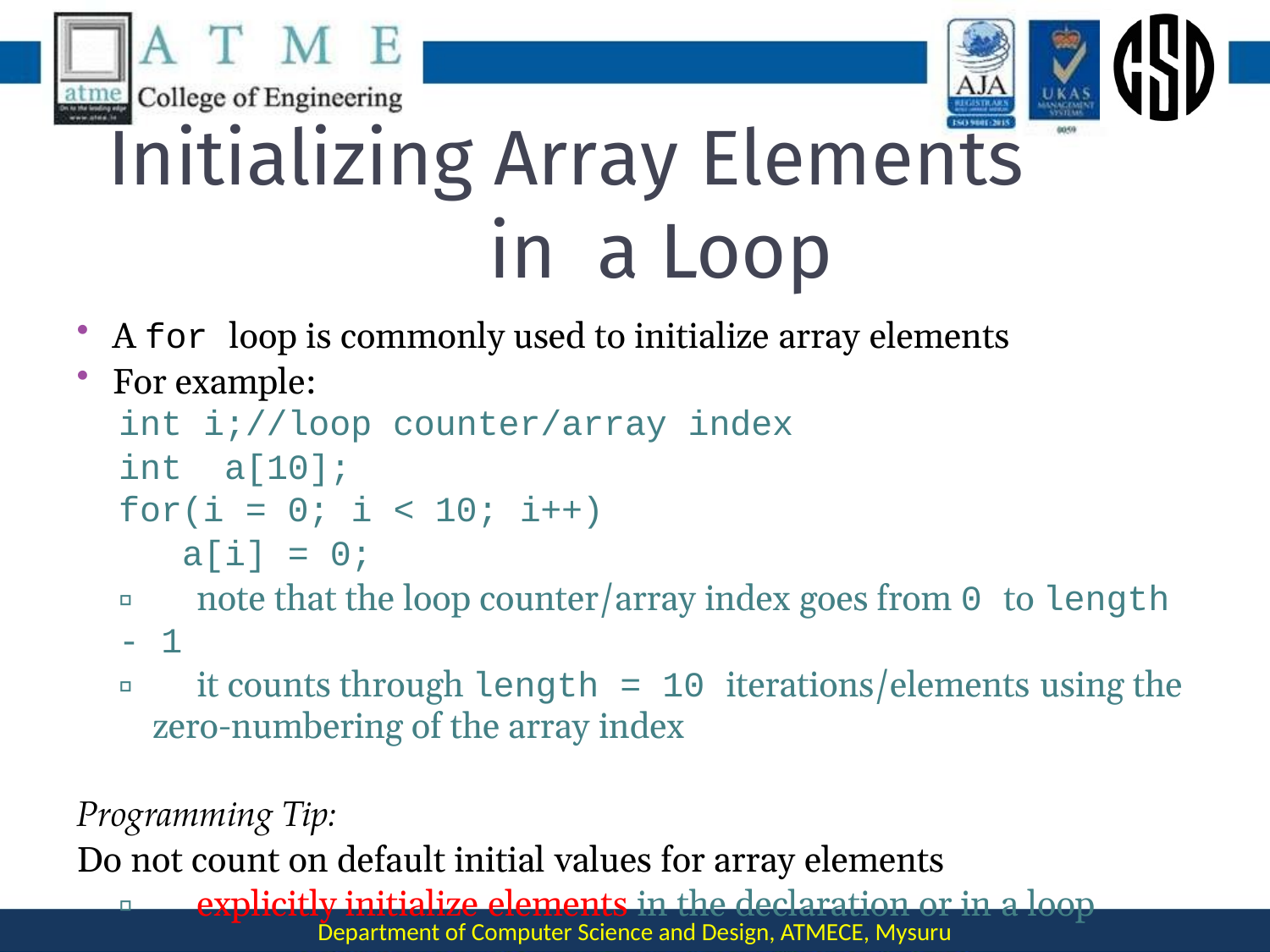

# Initializing Array Elements in  a Loop
A for loop is commonly used to initialize array elements
For example:
int i;//loop counter/array index
int  a[10];
for(i = 0; i < 10; i++)
a[i] = 0;
▫	note that the loop counter/array index goes from 0 to length - 1
▫	it counts through length = 10 iterations/elements using the
zero-numbering of the array index

Programming Tip:
Do not count on default initial values for array elements
▫	explicitly initialize elements in the declaration or in a loop